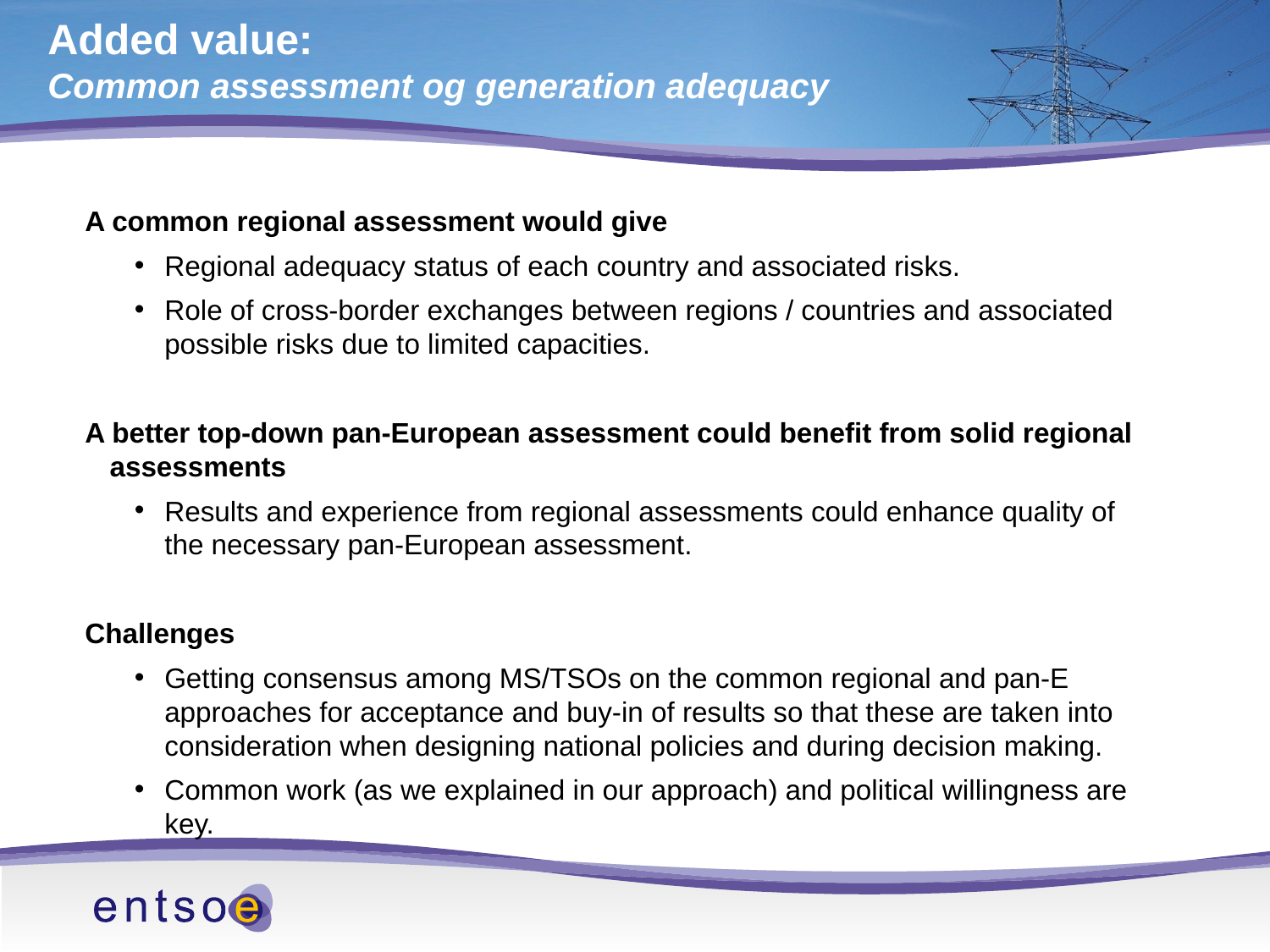

# Added value: Common assessment og generation adequacy
A common regional assessment would give
Regional adequacy status of each country and associated risks.
Role of cross-border exchanges between regions / countries and associated possible risks due to limited capacities.

A better top-down pan-European assessment could benefit from solid regional assessments
Results and experience from regional assessments could enhance quality of the necessary pan-European assessment.

Challenges
Getting consensus among MS/TSOs on the common regional and pan-E approaches for acceptance and buy-in of results so that these are taken into consideration when designing national policies and during decision making.
Common work (as we explained in our approach) and political willingness are key.